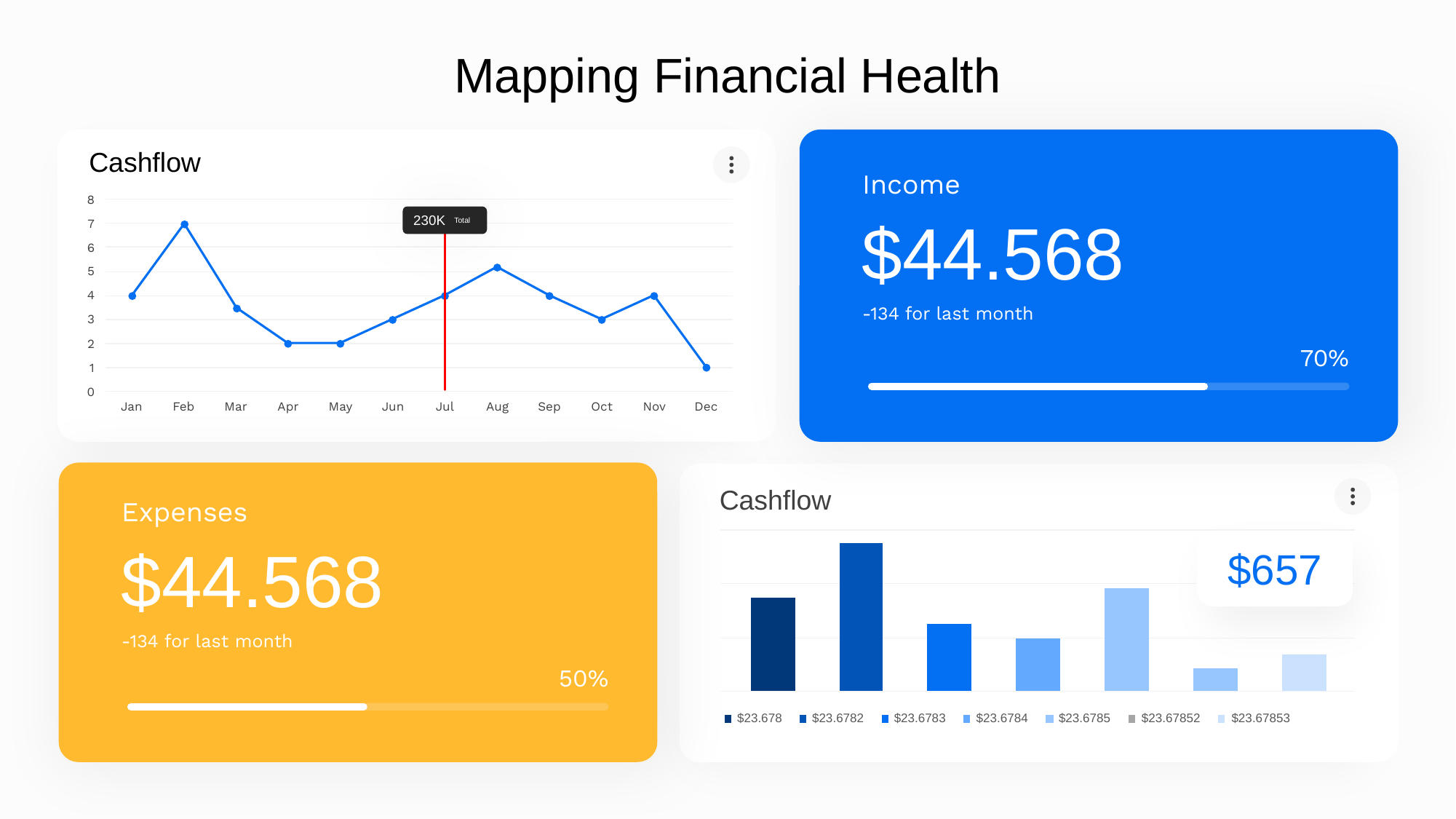

Mapping Financial Health

Cashflow

Income
$44.568
-134 for last month
8

230K

Total
7

6
5

4

3

2

70%
1

0

Jan
Feb
Mar
Apr
May
Jun
Jul
Aug
Sep
Oct
Nov
Dec

Cashflow

Expenses
$44.568
-134 for last month

$657

50%

$23.678
$23.6782
$23.6783
$23.6784
$23.6785
$23.67852
$23.67853